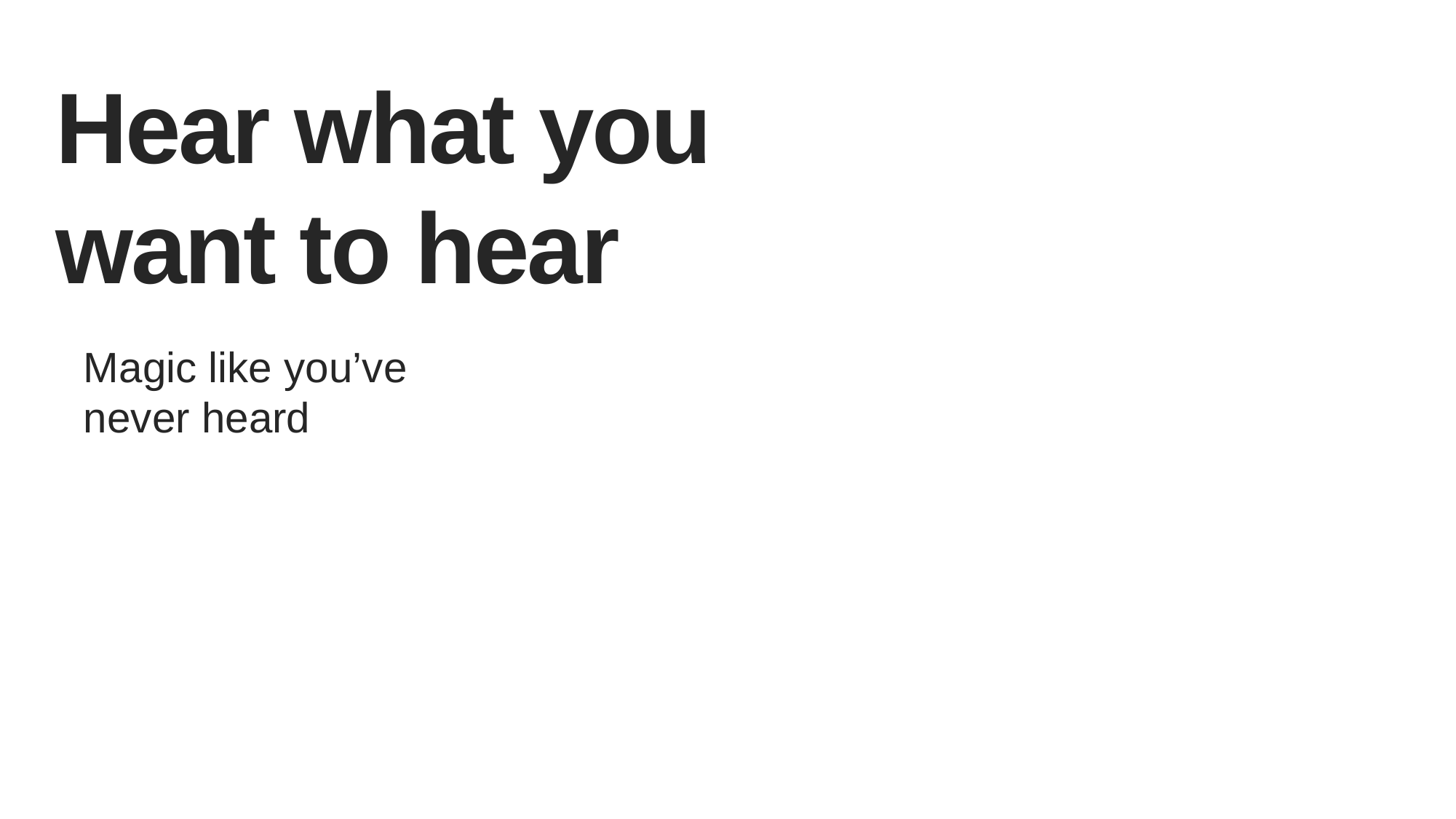

Hear what you
want to hear
Magic like you’ve
never heard